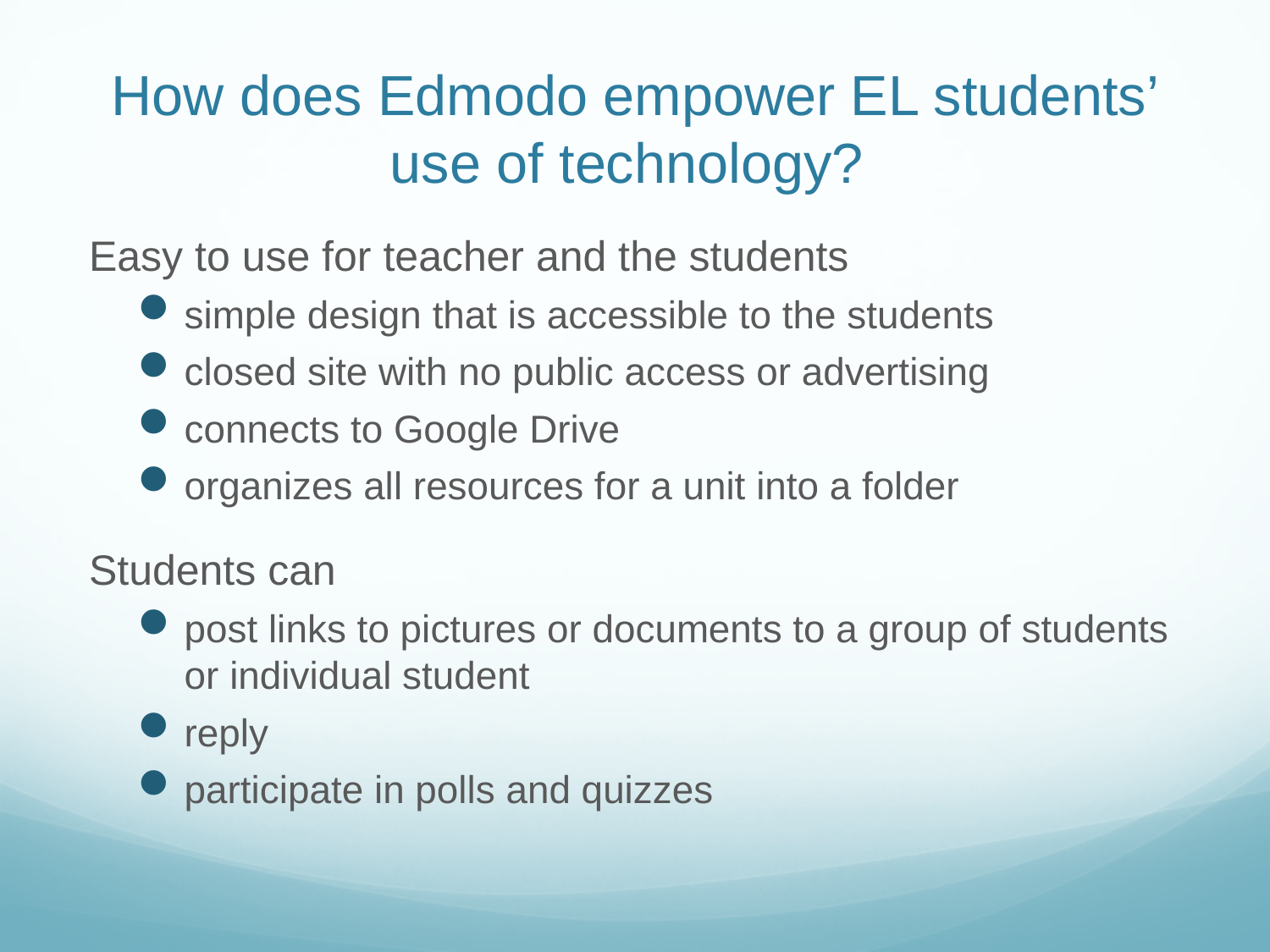

# How does Edmodo empower EL students’ use of technology?
Easy to use for teacher and the students
simple design that is accessible to the students
closed site with no public access or advertising
connects to Google Drive
organizes all resources for a unit into a folder
Students can
post links to pictures or documents to a group of students or individual student
reply
participate in polls and quizzes